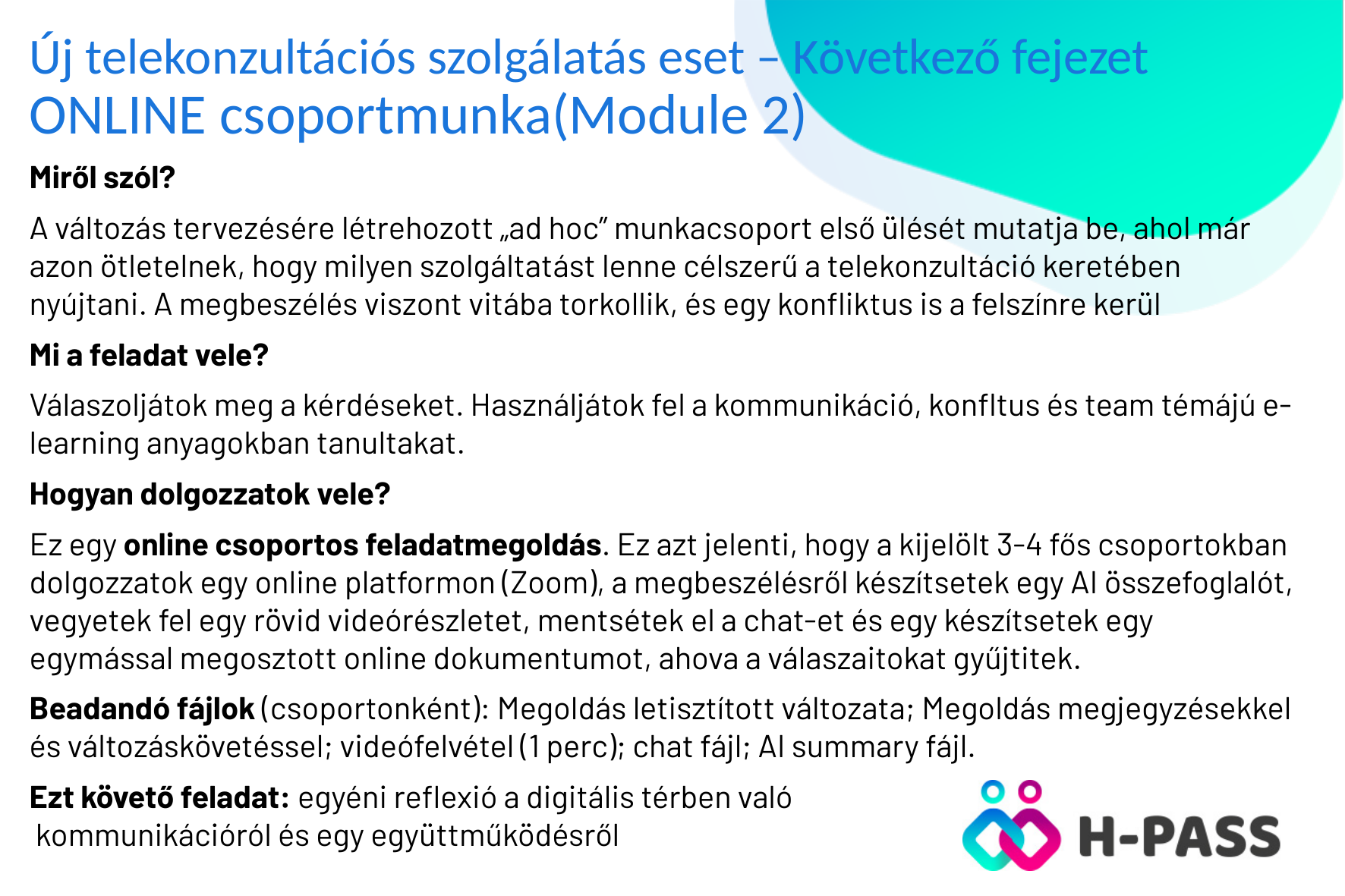

# Új telekonzultációs szolgálatás eset – Következő fejezet ONLINE csoportmunka(Module 2)
Miről szól?
A változás tervezésére létrehozott „ad hoc” munkacsoport első ülését mutatja be, ahol már azon ötletelnek, hogy milyen szolgáltatást lenne célszerű a telekonzultáció keretében nyújtani. A megbeszélés viszont vitába torkollik, és egy konfliktus is a felszínre kerül
Mi a feladat vele?
Válaszoljátok meg a kérdéseket. Használjátok fel a kommunikáció, konfltus és team témájú e-learning anyagokban tanultakat.
Hogyan dolgozzatok vele?
Ez egy online csoportos feladatmegoldás. Ez azt jelenti, hogy a kijelölt 3-4 fős csoportokban dolgozzatok egy online platformon (Zoom), a megbeszélésről készítsetek egy AI összefoglalót, vegyetek fel egy rövid videórészletet, mentsétek el a chat-et és egy készítsetek egy egymással megosztott online dokumentumot, ahova a válaszaitokat gyűjtitek.
Beadandó fájlok (csoportonként): Megoldás letisztított változata; Megoldás megjegyzésekkel és változáskövetéssel; videófelvétel (1 perc); chat fájl; AI summary fájl.
Ezt követő feladat: egyéni reflexió a digitális térben való
 kommunikációról és egy együttműködésről